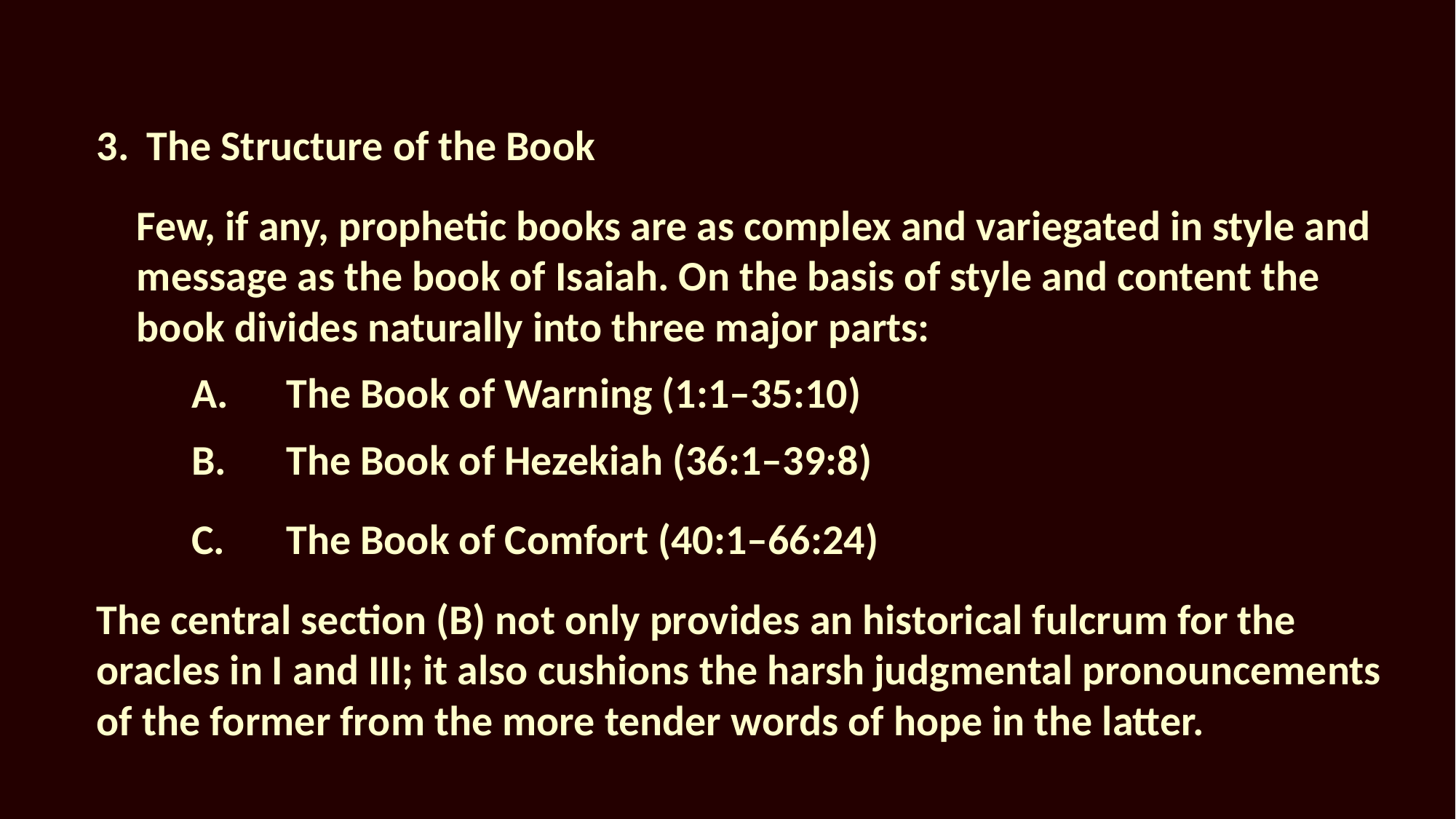

3.		The Structure of the Book
	Few, if any, prophetic books are as complex and variegated in style and message as the book of Isaiah. On the basis of style and content the book divides naturally into three major parts:
		A.	The Book of Warning (1:1–35:10)
		B.	The Book of Hezekiah (36:1–39:8)
		C.	The Book of Comfort (40:1–66:24)
The central section (B) not only provides an historical fulcrum for the oracles in I and III; it also cushions the harsh judgmental pronouncements of the former from the more tender words of hope in the latter.